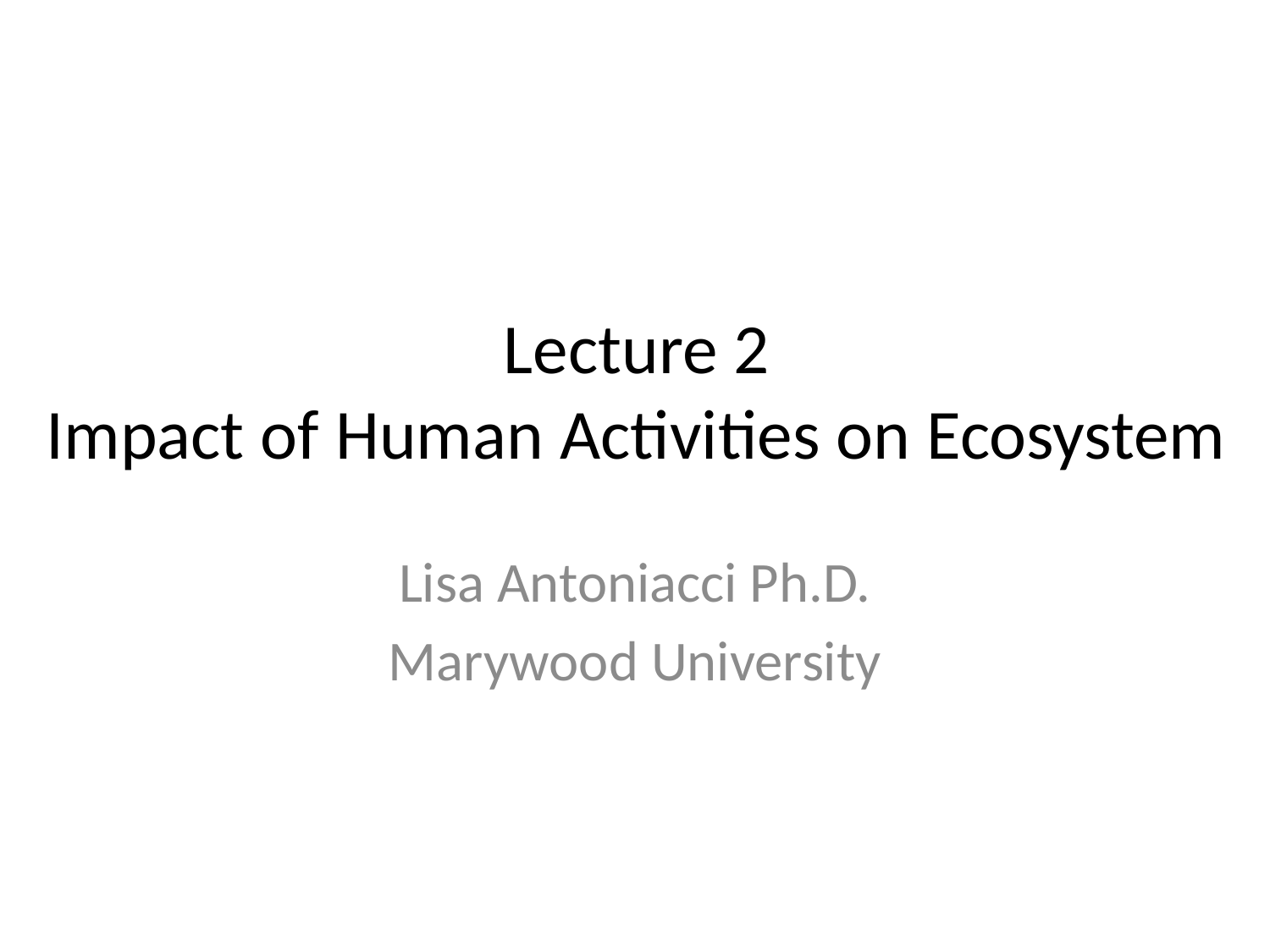

# Lecture 2 Impact of Human Activities on Ecosystem
Lisa Antoniacci Ph.D.
Marywood University